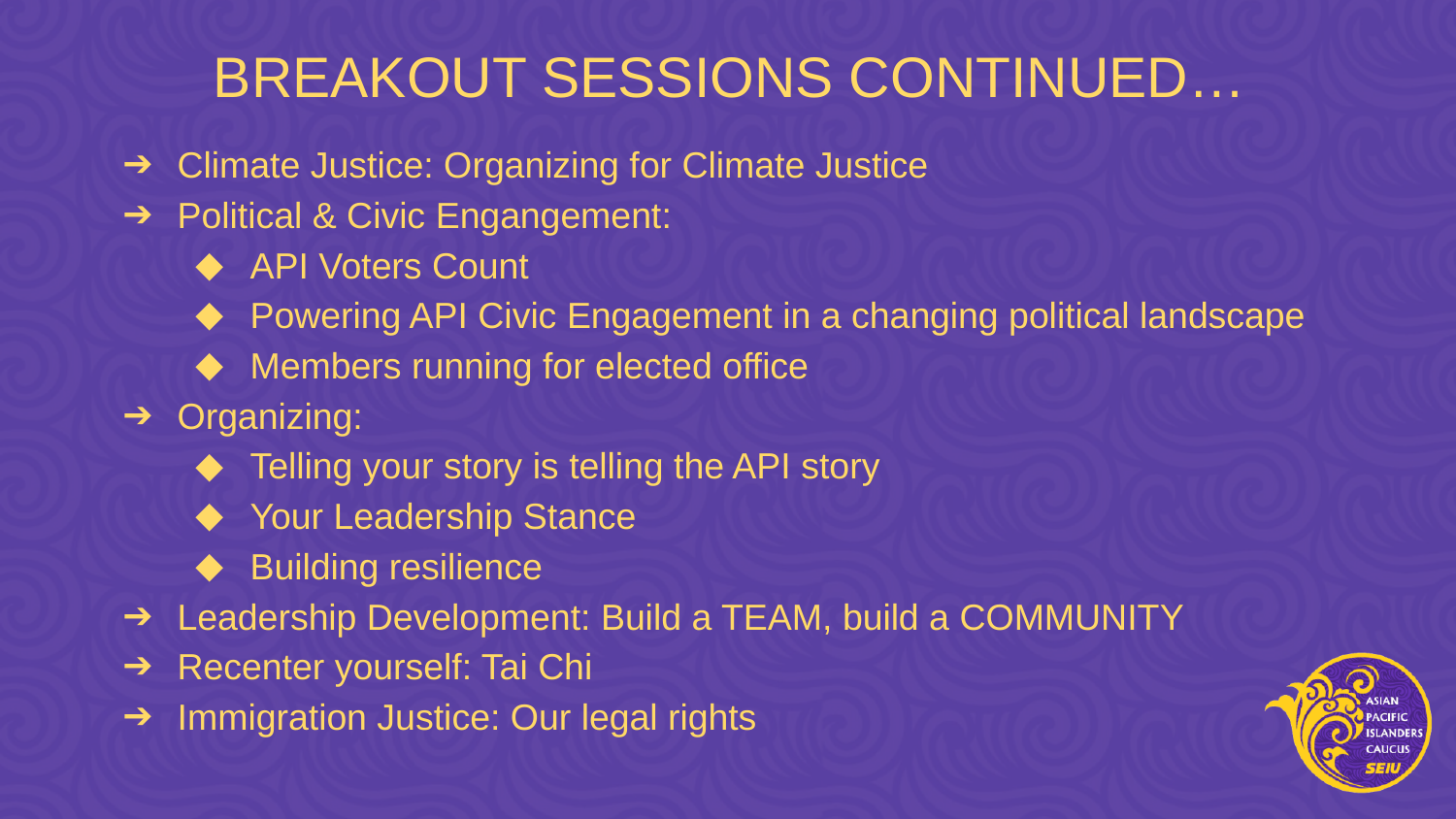

# BREAKOUT SESSIONS CONTINUED…
Climate Justice: Organizing for Climate Justice
Political & Civic Engangement:
API Voters Count
Powering API Civic Engagement in a changing political landscape
Members running for elected office
Organizing:
Telling your story is telling the API story
Your Leadership Stance
Building resilience
Leadership Development: Build a TEAM, build a COMMUNITY
Recenter yourself: Tai Chi
Immigration Justice: Our legal rights